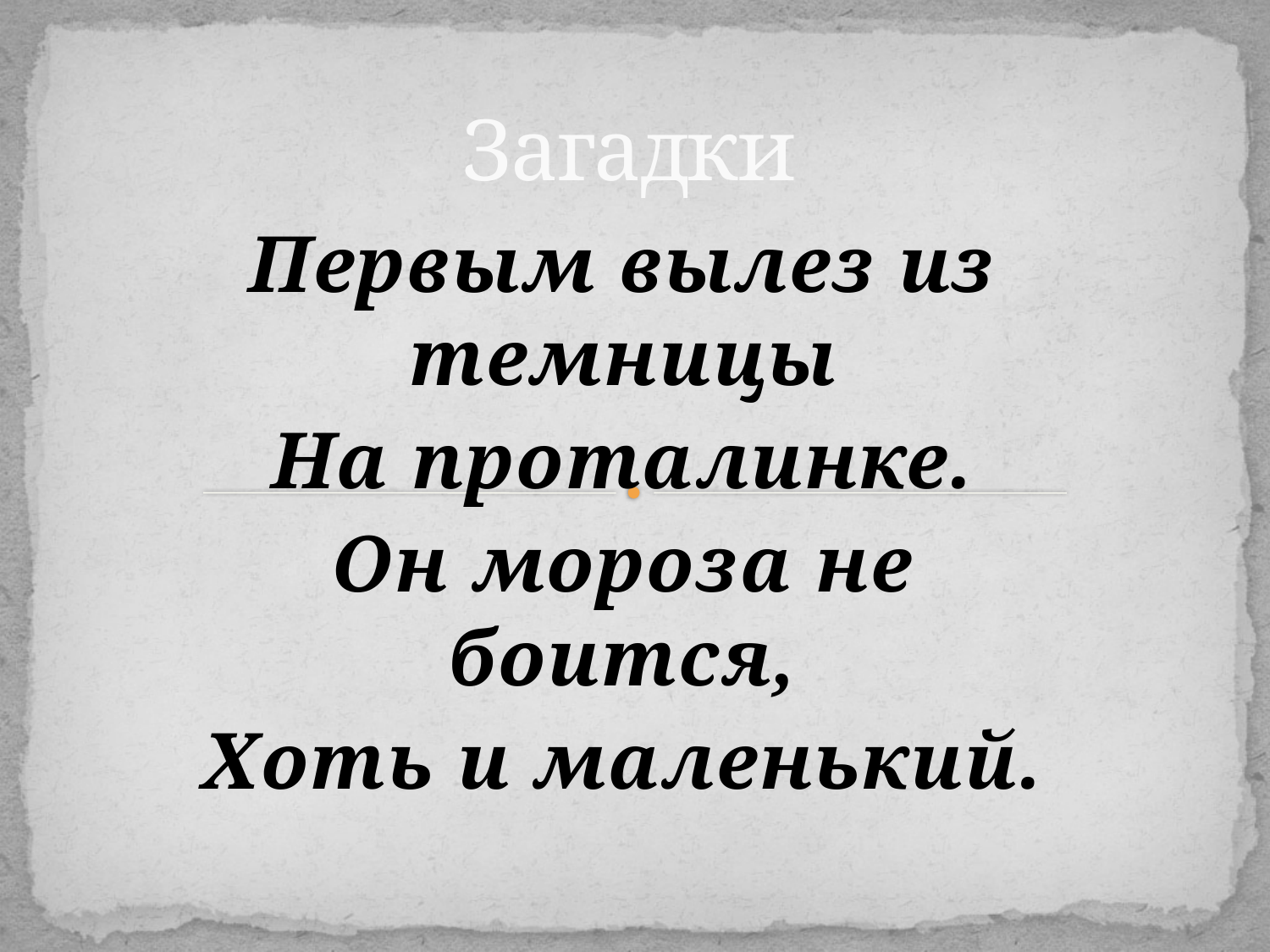

# Загадки
Первым вылез из темницы
На проталинке.
Он мороза не боится,
Хоть и маленький.